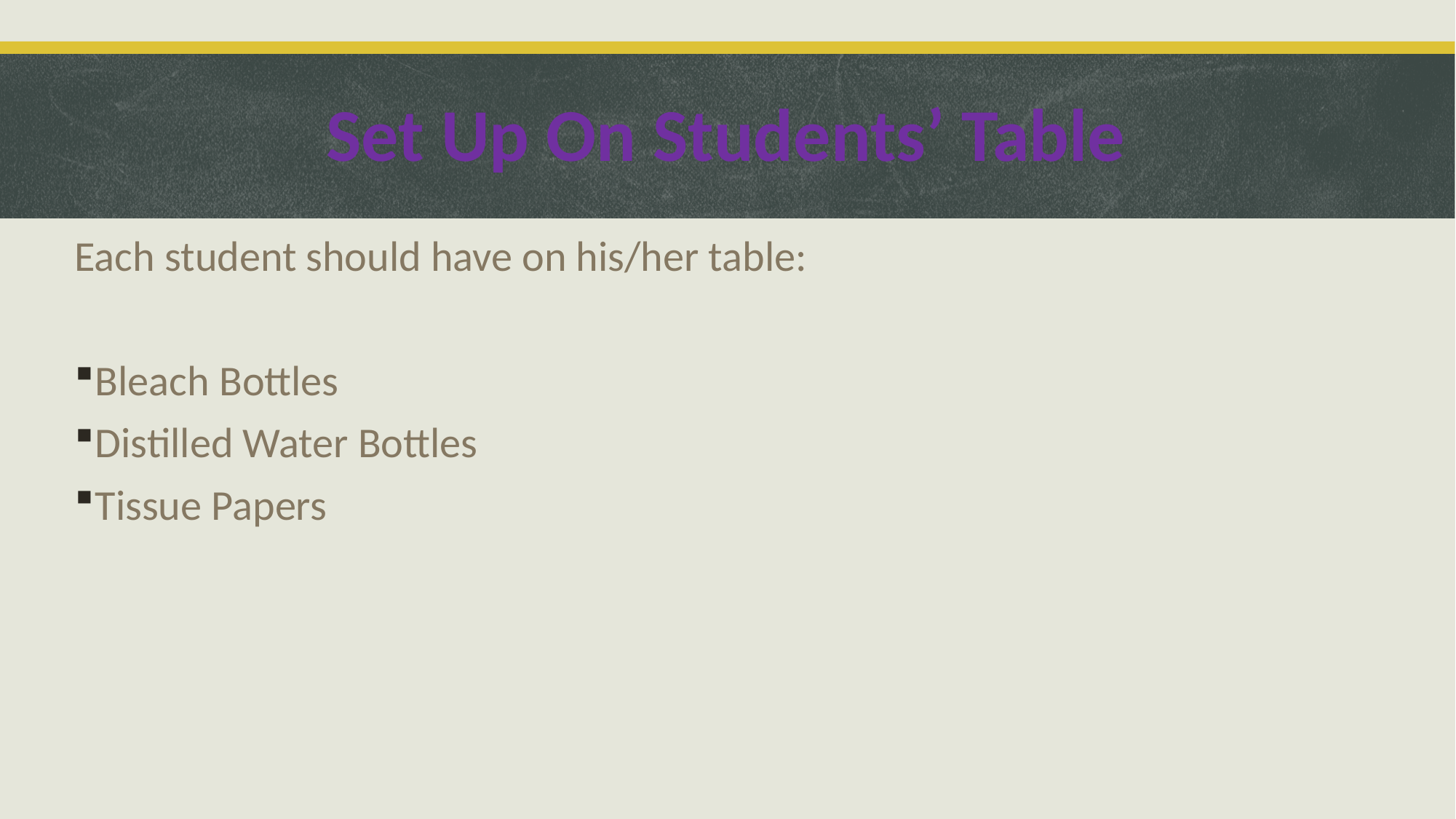

# Set Up On Students’ Table
Each student should have on his/her table:

Bleach Bottles
Distilled Water Bottles
Tissue Papers